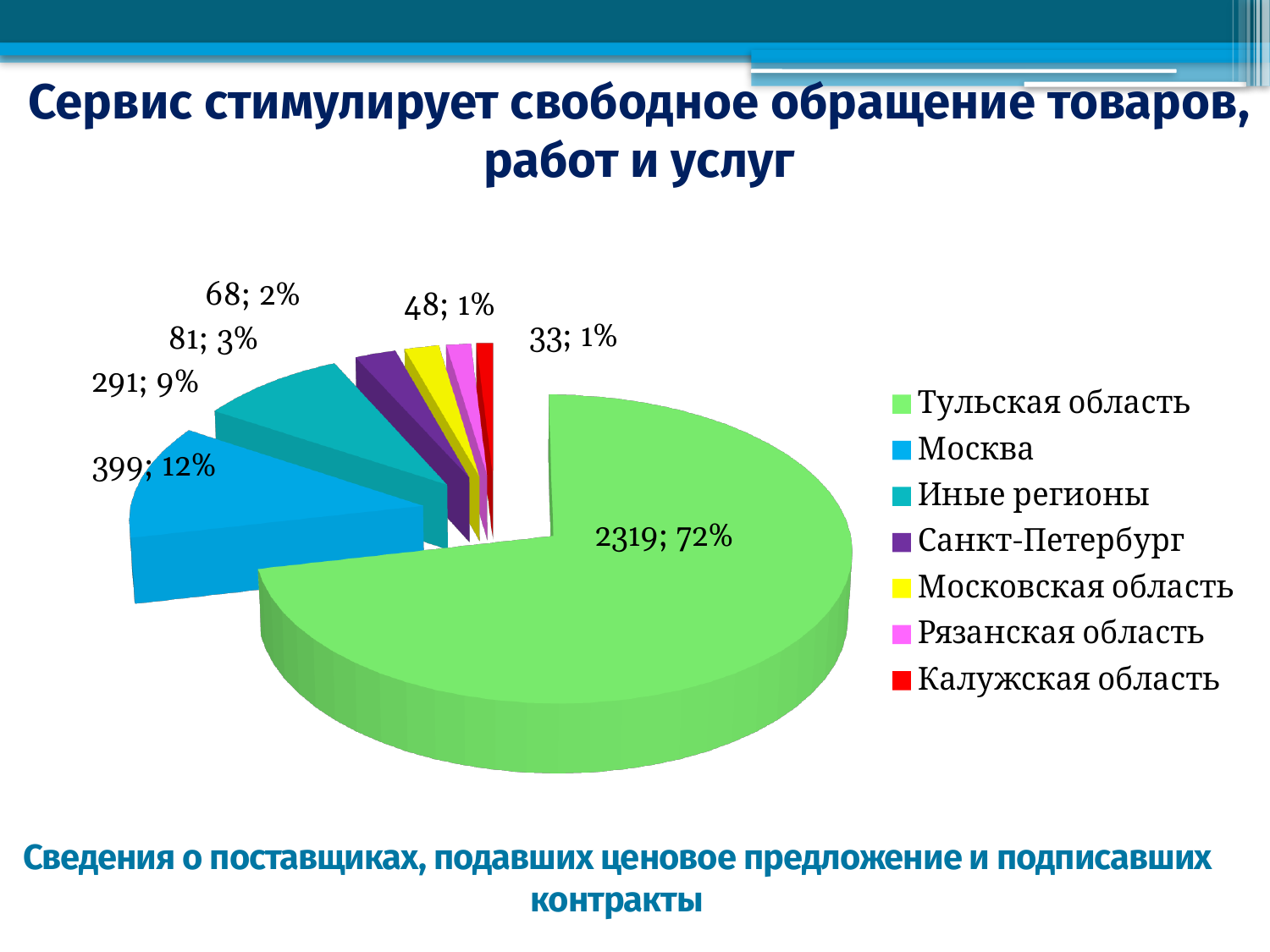

Сервис стимулирует свободное обращение товаров, работ и услуг

[unsupported chart]

Сведения о поставщиках, подавших ценовое предложение и подписавших контракты